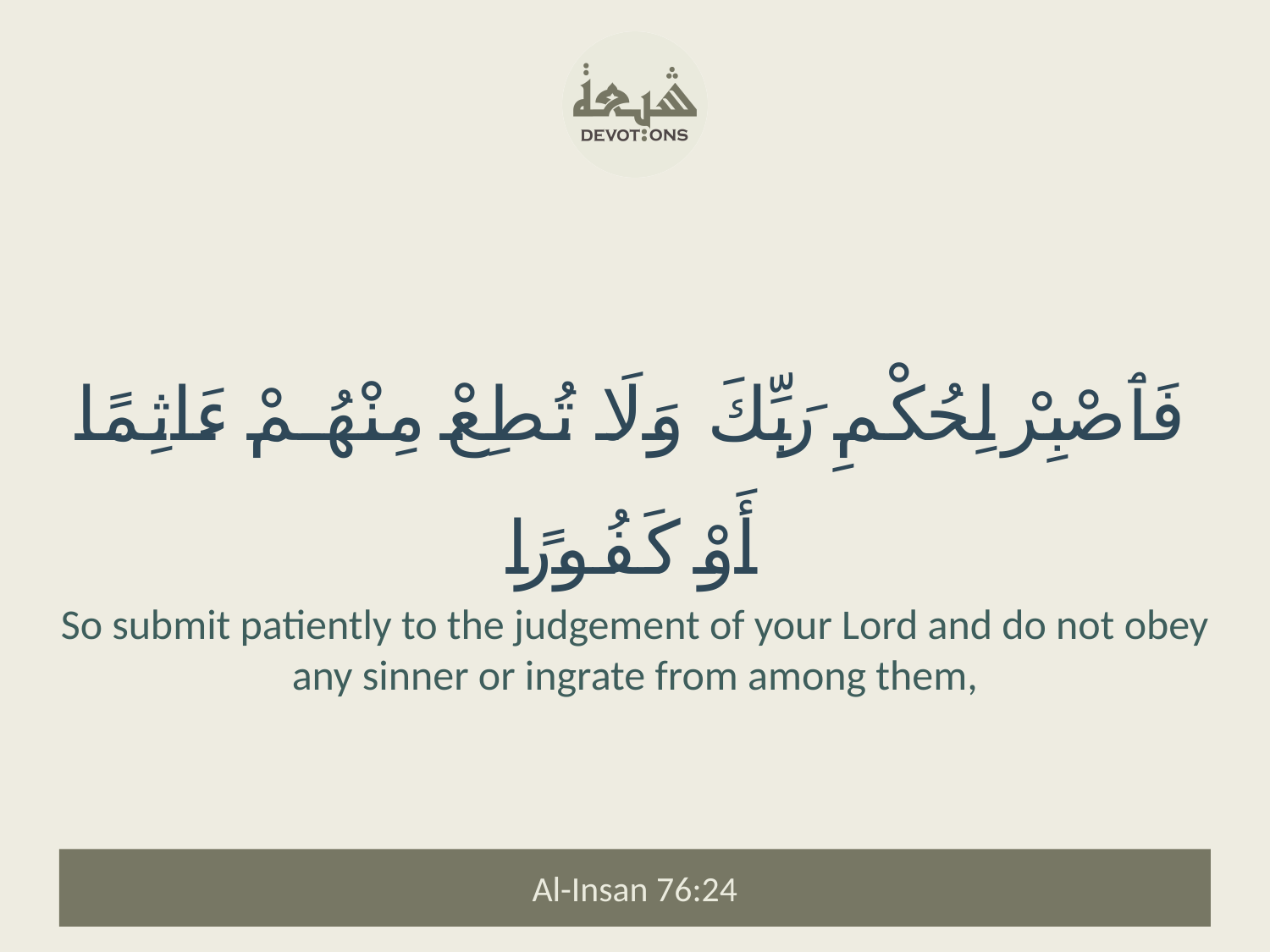

فَٱصْبِرْ لِحُكْمِ رَبِّكَ وَلَا تُطِعْ مِنْهُمْ ءَاثِمًا أَوْ كَفُورًا
So submit patiently to the judgement of your Lord and do not obey any sinner or ingrate from among them,
Al-Insan 76:24